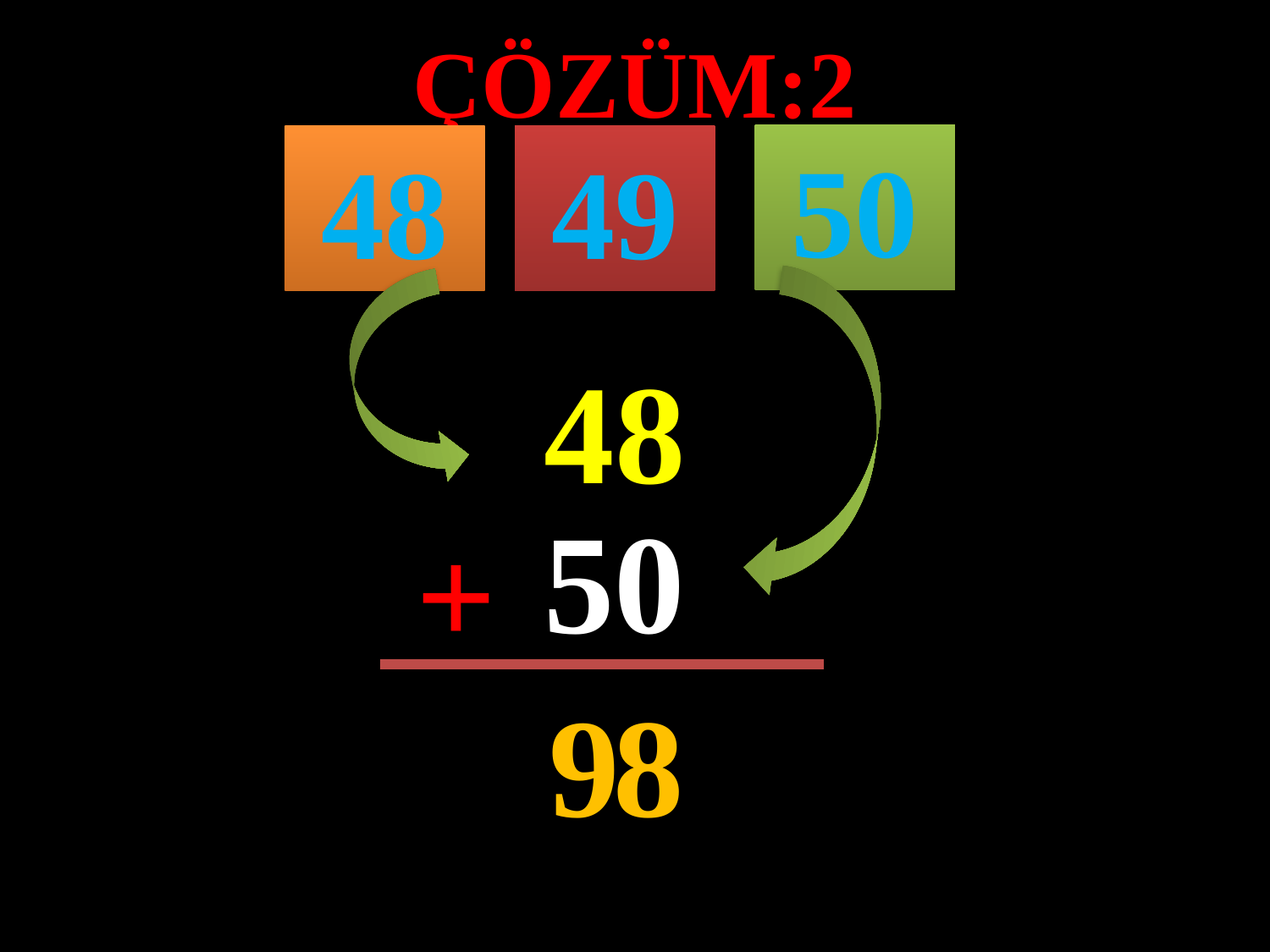

ÇÖZÜM:2
50
48
49
#

48

50
+
9
8